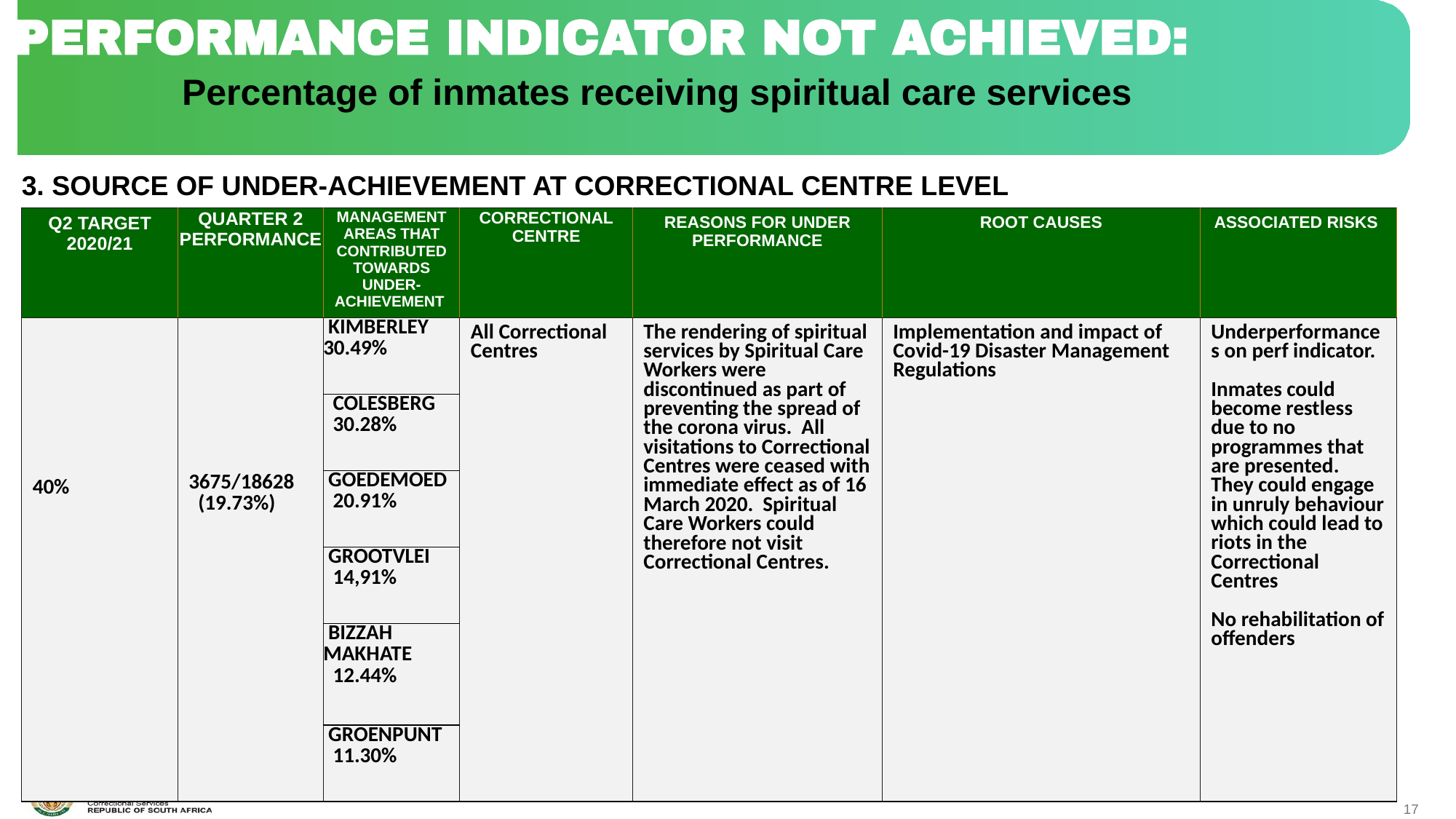

PERFORMANCE INDICATOR NOT ACHIEVED:
Percentage of inmates receiving spiritual care services

     3. SOURCE OF UNDER-ACHIEVEMENT AT CORRECTIONAL CENTRE LEVEL
| Q2 TARGET 2020/21 | QUARTER 2 PERFORMANCE | MANAGEMENT AREAS THAT CONTRIBUTED TOWARDS UNDER-ACHIEVEMENT | CORRECTIONAL CENTRE | REASONS FOR UNDER PERFORMANCE | ROOT CAUSES | ASSOCIATED RISKS |
| --- | --- | --- | --- | --- | --- | --- |
| 40% | 3675/18628 (19.73%) | KIMBERLEY 30.49% | All Correctional Centres | The rendering of spiritual services by Spiritual Care Workers were discontinued as part of preventing the spread of the corona virus. All visitations to Correctional Centres were ceased with immediate effect as of 16 March 2020. Spiritual Care Workers could therefore not visit Correctional Centres. | Implementation and impact of Covid-19 Disaster Management Regulations | Underperformances on perf indicator. Inmates could become restless due to no programmes that are presented. They could engage in unruly behaviour which could lead to riots in the Correctional Centres No rehabilitation of offenders |
|  |  | COLESBERG 30.28% |  |  |  |  |
|  |  | GOEDEMOED 20.91% |  |  |  |  |
|  |  | GROOTVLEI 14,91% |  |  |  |  |
|  |  | BIZZAH MAKHATE 12.44% |  |  |  |  |
|  |  | GROENPUNT 11.30% |  |  |  |  |